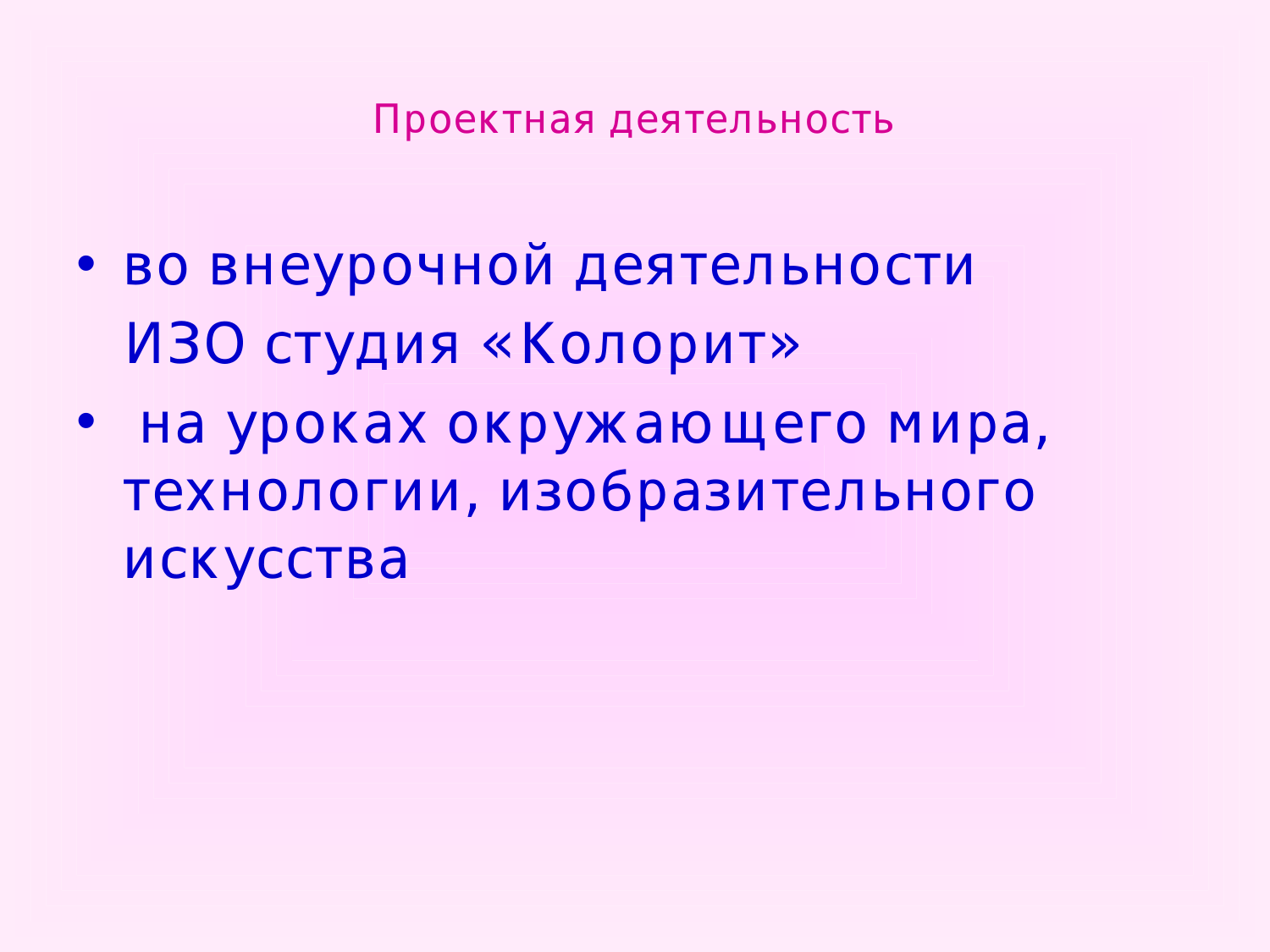

# Проектная деятельность
во внеурочной деятельности
   ИЗО студия «Колорит»
 на уроках окружающего мира, технологии, изобразительного искусства